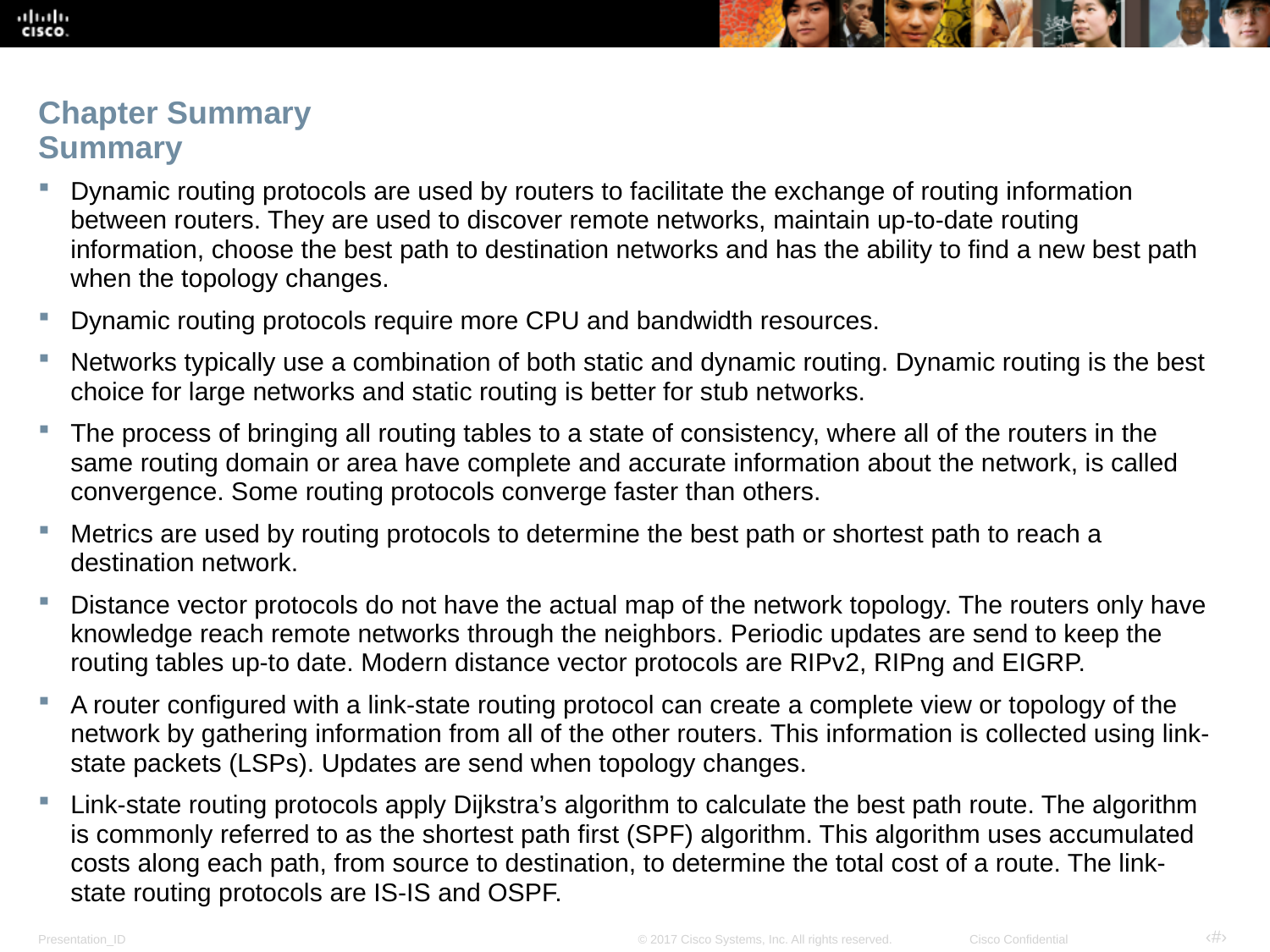

# Chapter Summary Summary
Dynamic routing protocols are used by routers to facilitate the exchange of routing information between routers. They are used to discover remote networks, maintain up-to-date routing information, choose the best path to destination networks and has the ability to find a new best path when the topology changes.
Dynamic routing protocols require more CPU and bandwidth resources.
Networks typically use a combination of both static and dynamic routing. Dynamic routing is the best choice for large networks and static routing is better for stub networks.
The process of bringing all routing tables to a state of consistency, where all of the routers in the same routing domain or area have complete and accurate information about the network, is called convergence. Some routing protocols converge faster than others.
Metrics are used by routing protocols to determine the best path or shortest path to reach a destination network.
Distance vector protocols do not have the actual map of the network topology. The routers only have knowledge reach remote networks through the neighbors. Periodic updates are send to keep the routing tables up-to date. Modern distance vector protocols are RIPv2, RIPng and EIGRP.
A router configured with a link-state routing protocol can create a complete view or topology of the network by gathering information from all of the other routers. This information is collected using link-state packets (LSPs). Updates are send when topology changes.
Link-state routing protocols apply Dijkstra’s algorithm to calculate the best path route. The algorithm is commonly referred to as the shortest path first (SPF) algorithm. This algorithm uses accumulated costs along each path, from source to destination, to determine the total cost of a route. The link-state routing protocols are IS-IS and OSPF.